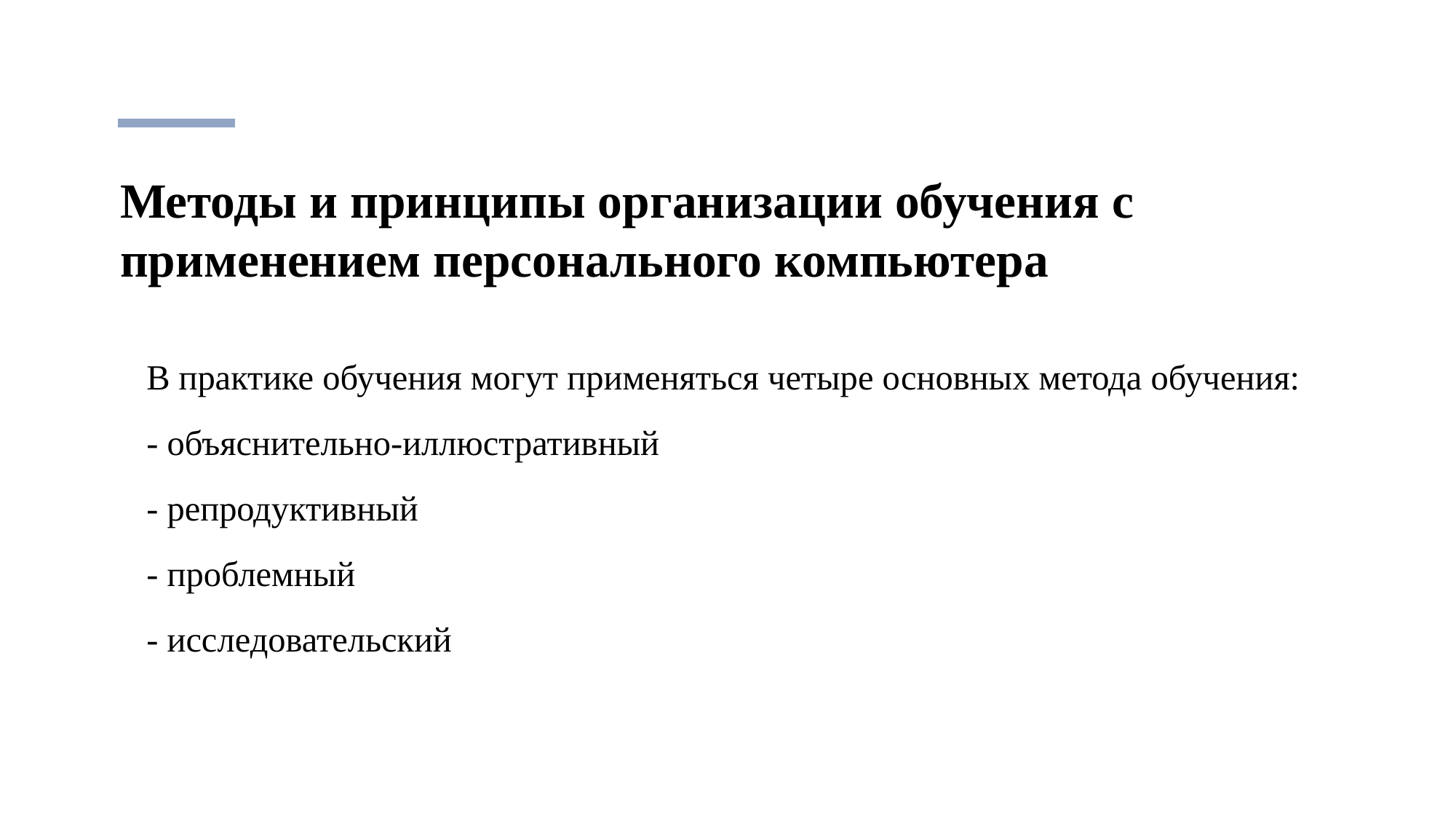

# Методы и принципы организации обучения с применением персонального компьютера
В практике обучения могут применяться четыре основных метода обучения:
- объяснительно-иллюстративный
- репродуктивный
- проблемный
- исследовательский